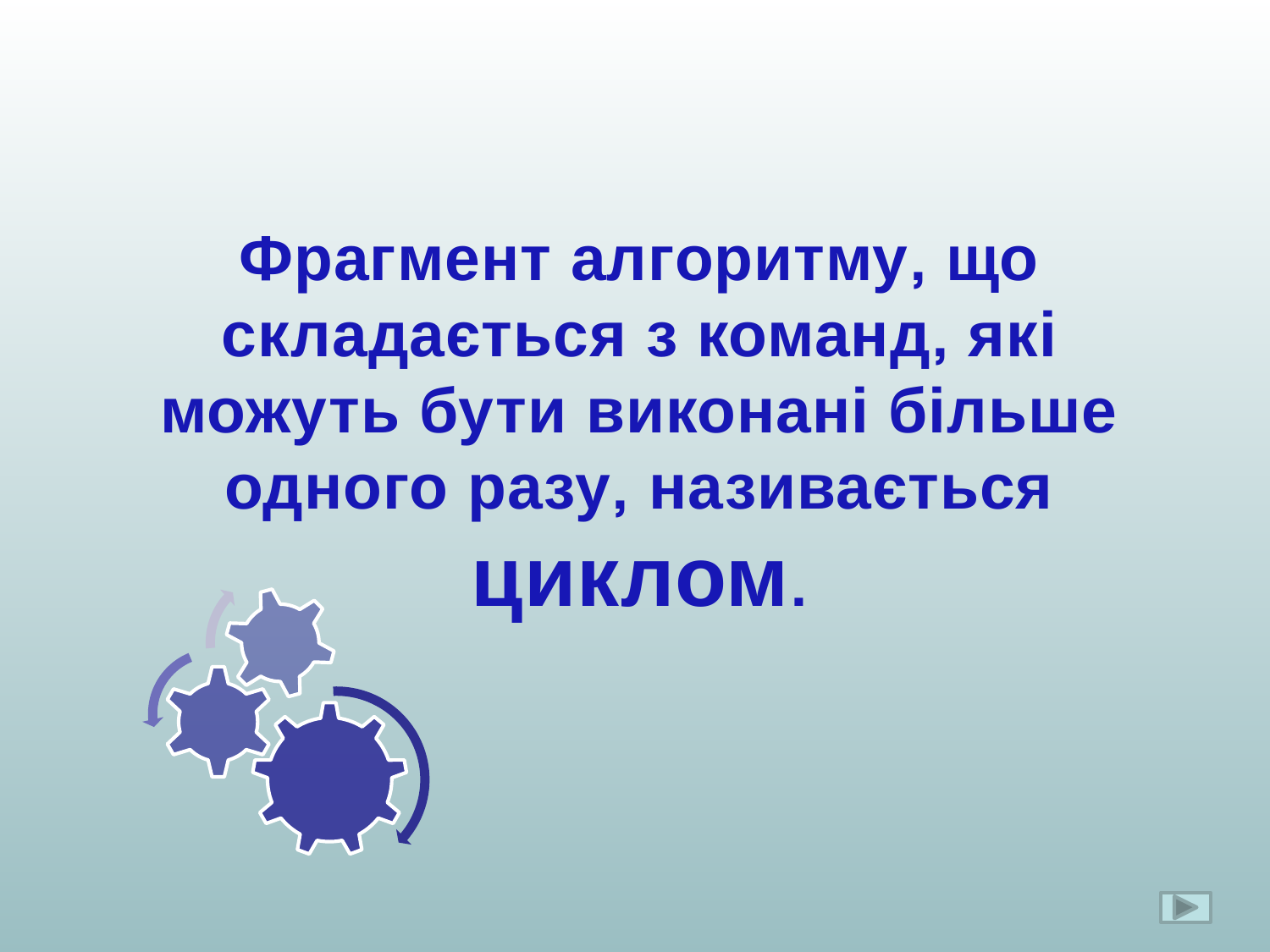

Фрагмент алгоритму, що складається з команд, які можуть бути виконані більше одного разу, називається циклом.